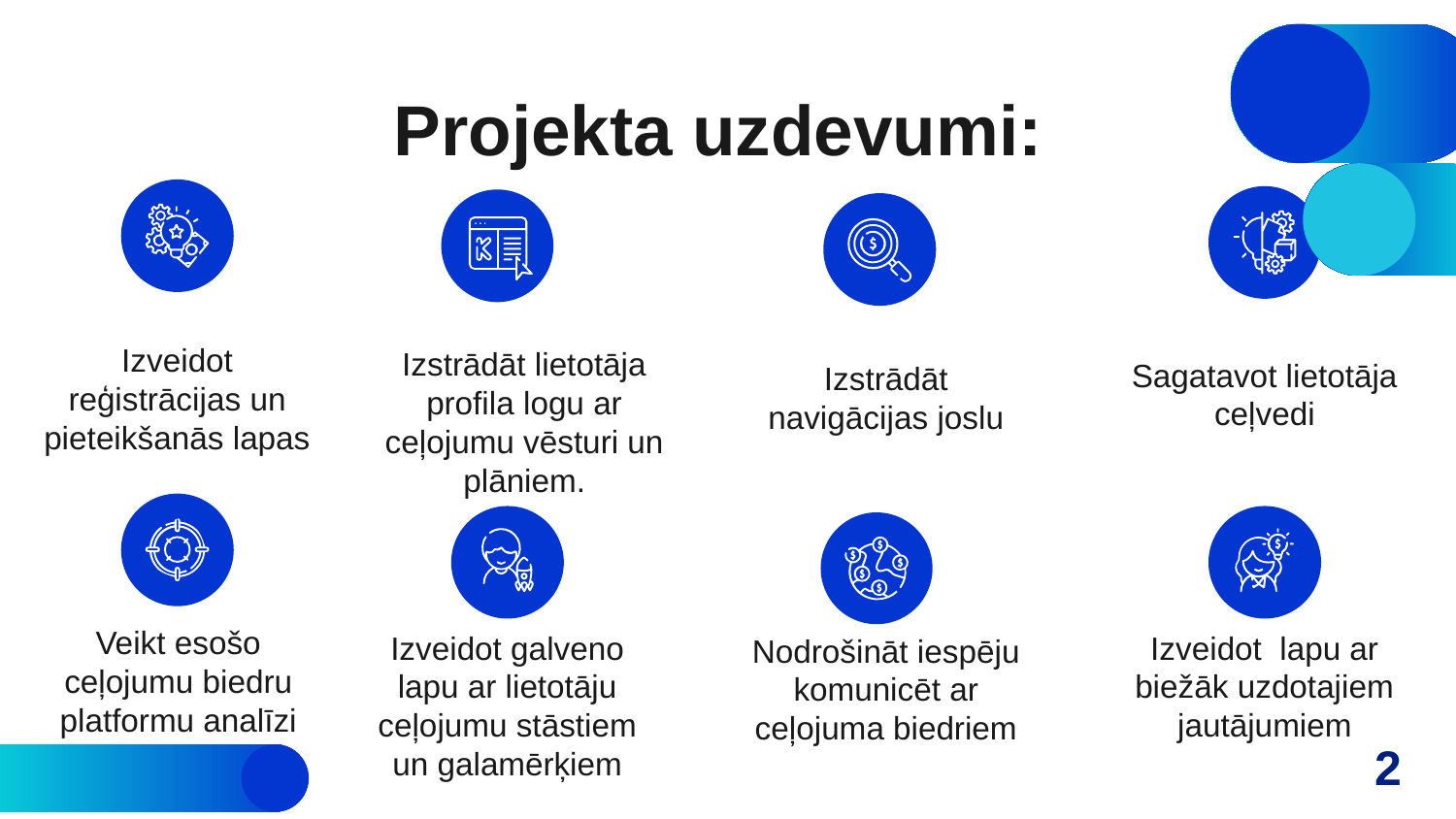

# Projekta uzdevumi:

Izveidot reģistrācijas un pieteikšanās lapas
Izstrādāt lietotāja profila logu ar ceļojumu vēsturi un plāniem.
Sagatavot lietotāja ceļvedi
Izstrādāt navigācijas joslu

Veikt esošo ceļojumu biedru platformu analīzi
Izveidot galveno lapu ar lietotāju ceļojumu stāstiem un galamērķiem
Izveidot  lapu ar biežāk uzdotajiem jautājumiem
Nodrošināt iespēju komunicēt ar ceļojuma biedriem
2